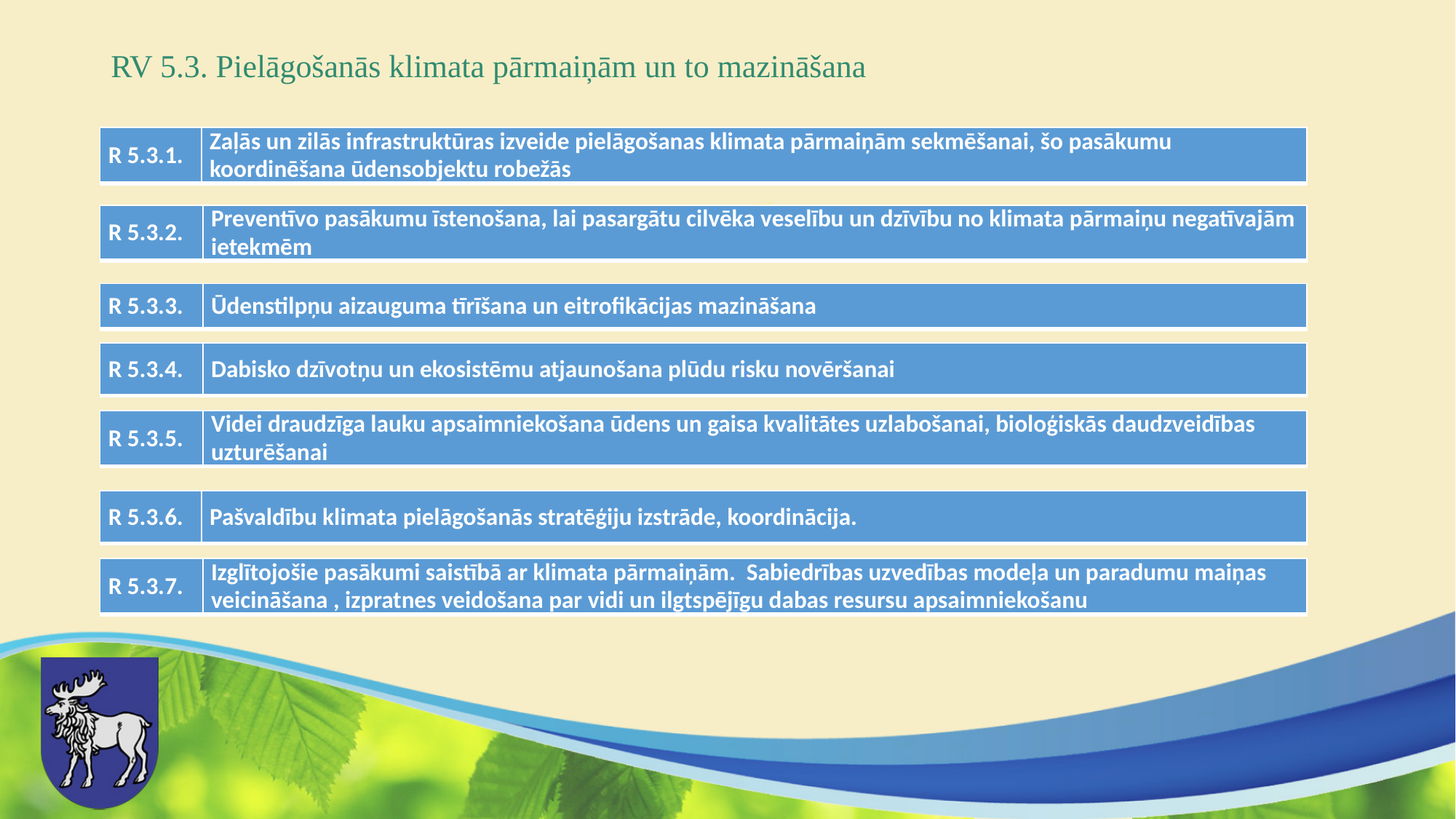

# RV 5.3. Pielāgošanās klimata pārmaiņām un to mazināšana
| R 5.3.1. | Zaļās un zilās infrastruktūras izveide pielāgošanas klimata pārmaiņām sekmēšanai, šo pasākumu koordinēšana ūdensobjektu robežās |
| --- | --- |
| R 5.3.2. | Preventīvo pasākumu īstenošana, lai pasargātu cilvēka veselību un dzīvību no klimata pārmaiņu negatīvajām ietekmēm |
| --- | --- |
| R 5.3.3. | Ūdenstilpņu aizauguma tīrīšana un eitrofikācijas mazināšana |
| --- | --- |
| R 5.3.4. | Dabisko dzīvotņu un ekosistēmu atjaunošana plūdu risku novēršanai |
| --- | --- |
| R 5.3.5. | Videi draudzīga lauku apsaimniekošana ūdens un gaisa kvalitātes uzlabošanai, bioloģiskās daudzveidības uzturēšanai |
| --- | --- |
| R 5.3.6. | Pašvaldību klimata pielāgošanās stratēģiju izstrāde, koordinācija. |
| --- | --- |
| R 5.3.7. | Izglītojošie pasākumi saistībā ar klimata pārmaiņām. Sabiedrības uzvedības modeļa un paradumu maiņas veicināšana , izpratnes veidošana par vidi un ilgtspējīgu dabas resursu apsaimniekošanu |
| --- | --- |